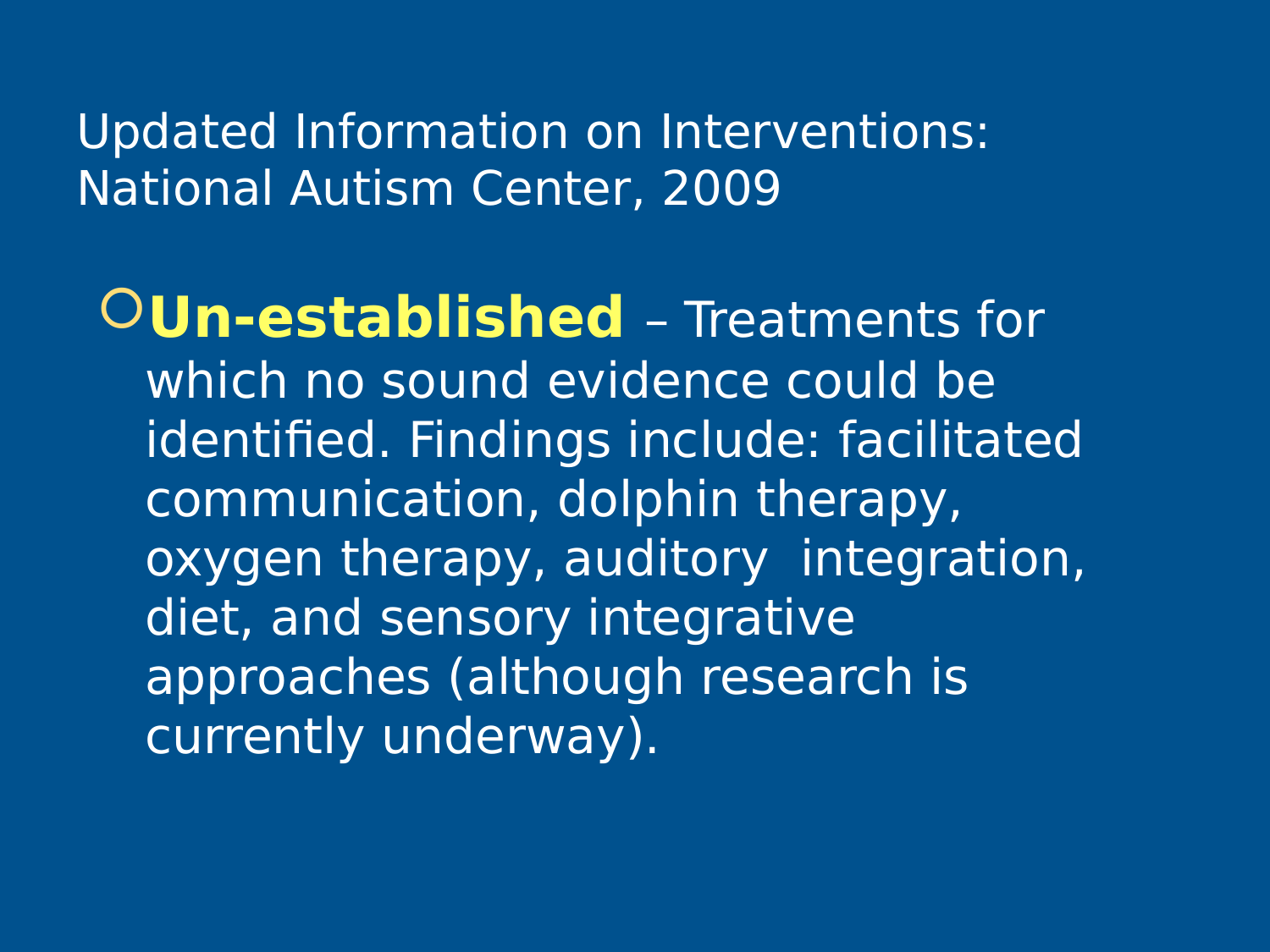

# Updated Information on Interventions: National Autism Center, 2009
Un-established – Treatments for which no sound evidence could be identified. Findings include: facilitated communication, dolphin therapy, oxygen therapy, auditory  integration, diet, and sensory integrative approaches (although research is currently underway).